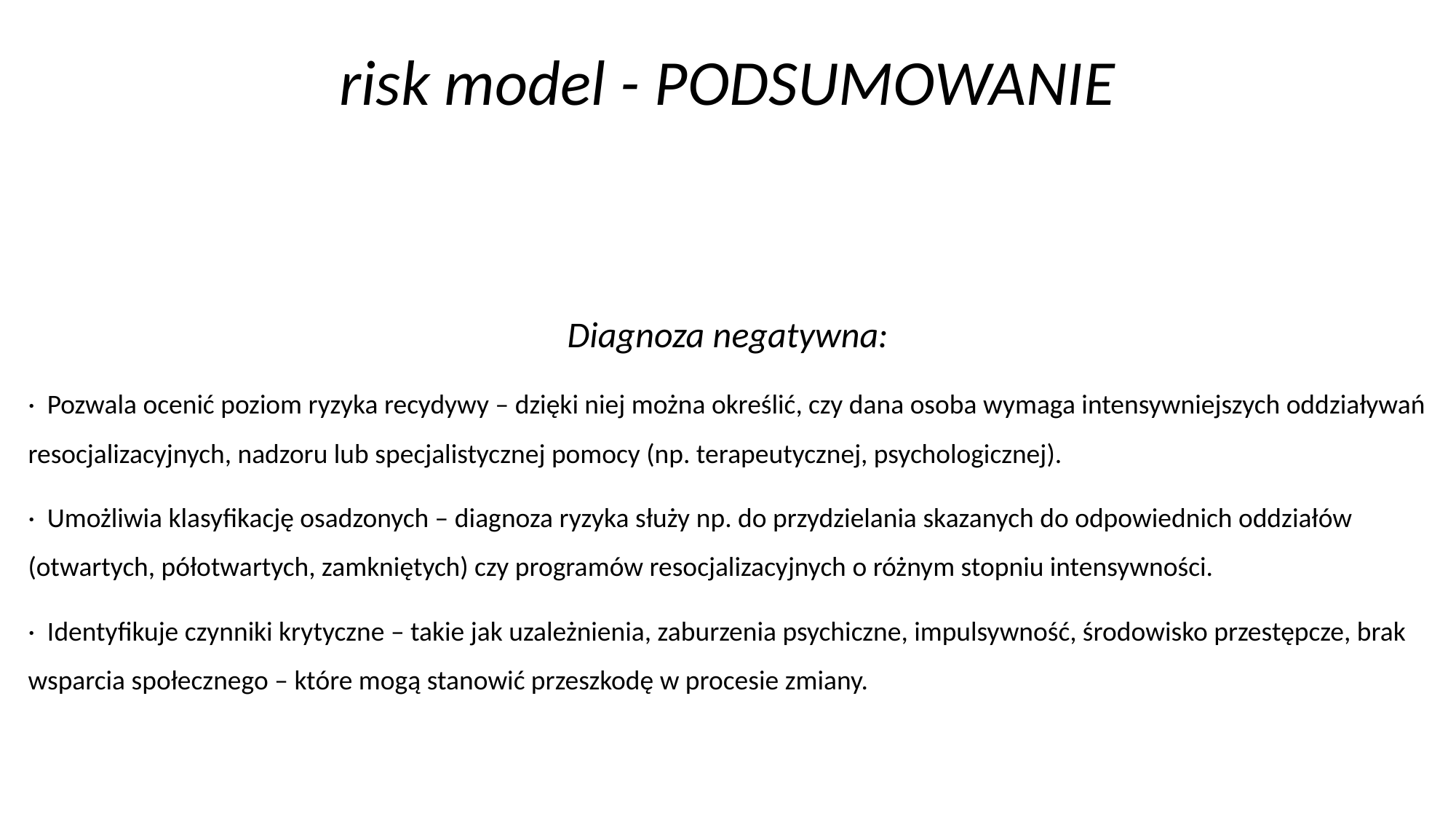

# risk model - PODSUMOWANIE

Diagnoza negatywna:
·  Pozwala ocenić poziom ryzyka recydywy – dzięki niej można określić, czy dana osoba wymaga intensywniejszych oddziaływań resocjalizacyjnych, nadzoru lub specjalistycznej pomocy (np. terapeutycznej, psychologicznej).
·  Umożliwia klasyfikację osadzonych – diagnoza ryzyka służy np. do przydzielania skazanych do odpowiednich oddziałów (otwartych, półotwartych, zamkniętych) czy programów resocjalizacyjnych o różnym stopniu intensywności.
·  Identyfikuje czynniki krytyczne – takie jak uzależnienia, zaburzenia psychiczne, impulsywność, środowisko przestępcze, brak wsparcia społecznego – które mogą stanowić przeszkodę w procesie zmiany.